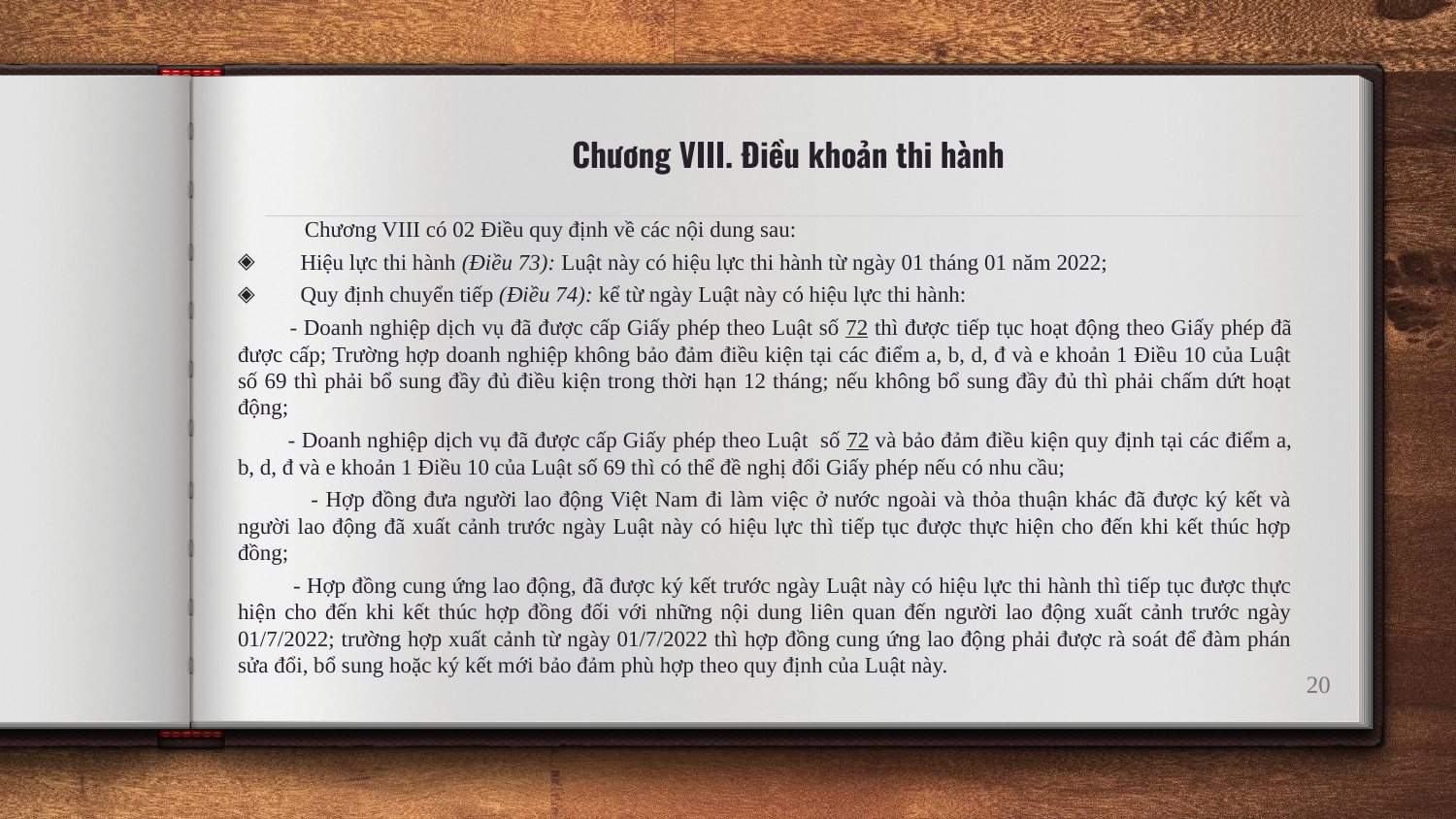

# Chương VIII. Điều khoản thi hành
            Chương VIII có 02 Điều quy định về các nội dung sau:
Hiệu lực thi hành (Điều 73): Luật này có hiệu lực thi hành từ ngày 01 tháng 01 năm 2022;
Quy định chuyển tiếp (Điều 74): kể từ ngày Luật này có hiệu lực thi hành:
        - Doanh nghiệp dịch vụ đã được cấp Giấy phép theo Luật số 72 thì được tiếp tục hoạt động theo Giấy phép đã được cấp; Trường hợp doanh nghiệp không bảo đảm điều kiện tại các điểm a, b, d, đ và e khoản 1 Điều 10 của Luật số 69 thì phải bổ sung đầy đủ điều kiện trong thời hạn 12 tháng; nếu không bổ sung đầy đủ thì phải chấm dứt hoạt động;
        - Doanh nghiệp dịch vụ đã được cấp Giấy phép theo Luật  số 72 và bảo đảm điều kiện quy định tại các điểm a, b, d, đ và e khoản 1 Điều 10 của Luật số 69 thì có thể đề nghị đổi Giấy phép nếu có nhu cầu;
          - Hợp đồng đưa người lao động Việt Nam đi làm việc ở nước ngoài và thỏa thuận khác đã được ký kết và người lao động đã xuất cảnh trước ngày Luật này có hiệu lực thì tiếp tục được thực hiện cho đến khi kết thúc hợp đồng;
         - Hợp đồng cung ứng lao động, đã được ký kết trước ngày Luật này có hiệu lực thi hành thì tiếp tục được thực hiện cho đến khi kết thúc hợp đồng đối với những nội dung liên quan đến người lao động xuất cảnh trước ngày 01/7/2022; trường hợp xuất cảnh từ ngày 01/7/2022 thì hợp đồng cung ứng lao động phải được rà soát để đàm phán sửa đổi, bổ sung hoặc ký kết mới bảo đảm phù hợp theo quy định của Luật này.
20